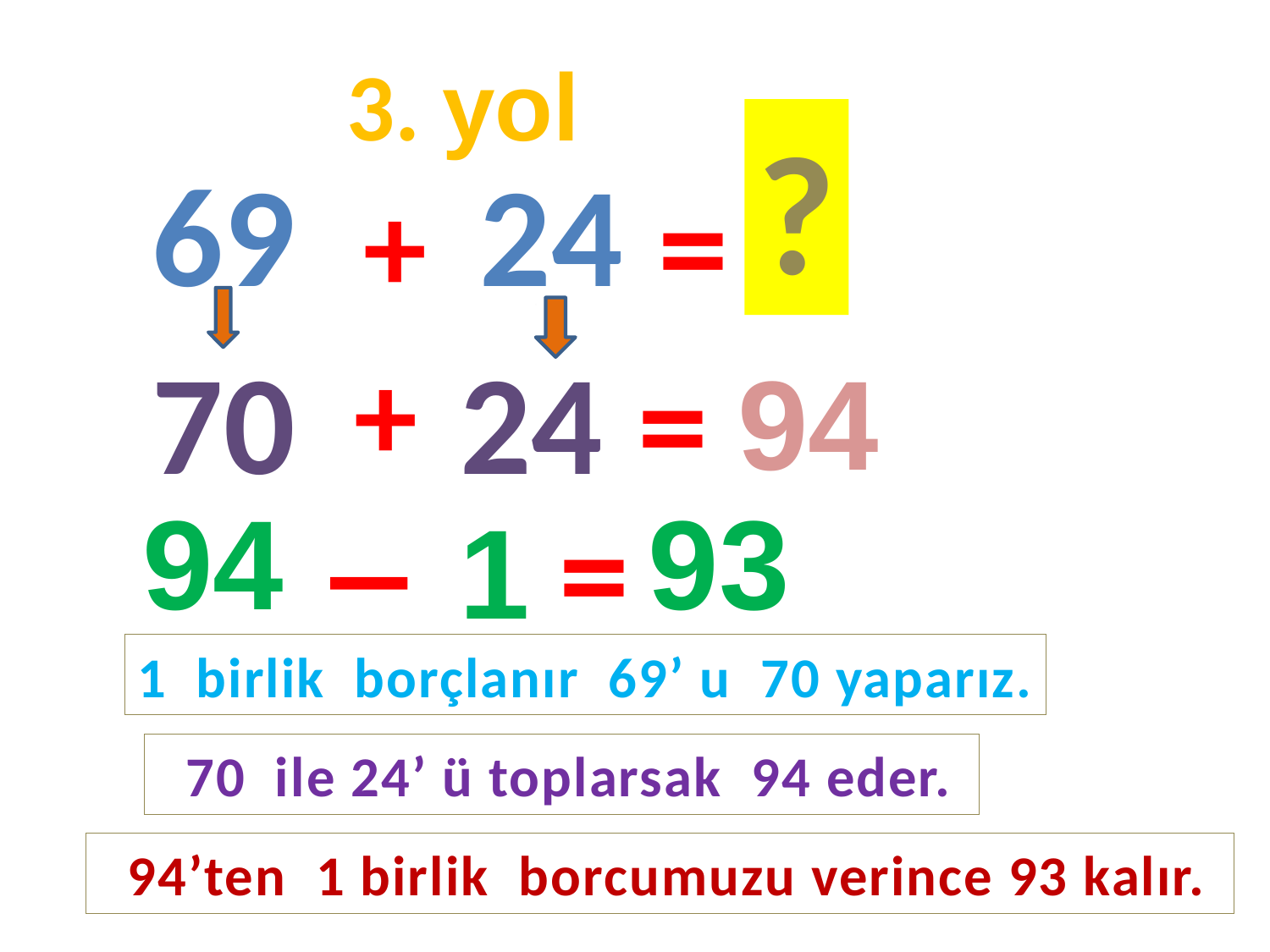

3. yol
?
69
24
=
+

70
+
24
=
94
_
94
=
93
1
1  birlik  borçlanır  69’ u  70 yaparız.
  70  ile 24’ ü toplarsak  94 eder.
  94’ten  1 birlik  borcumuzu verince 93 kalır.